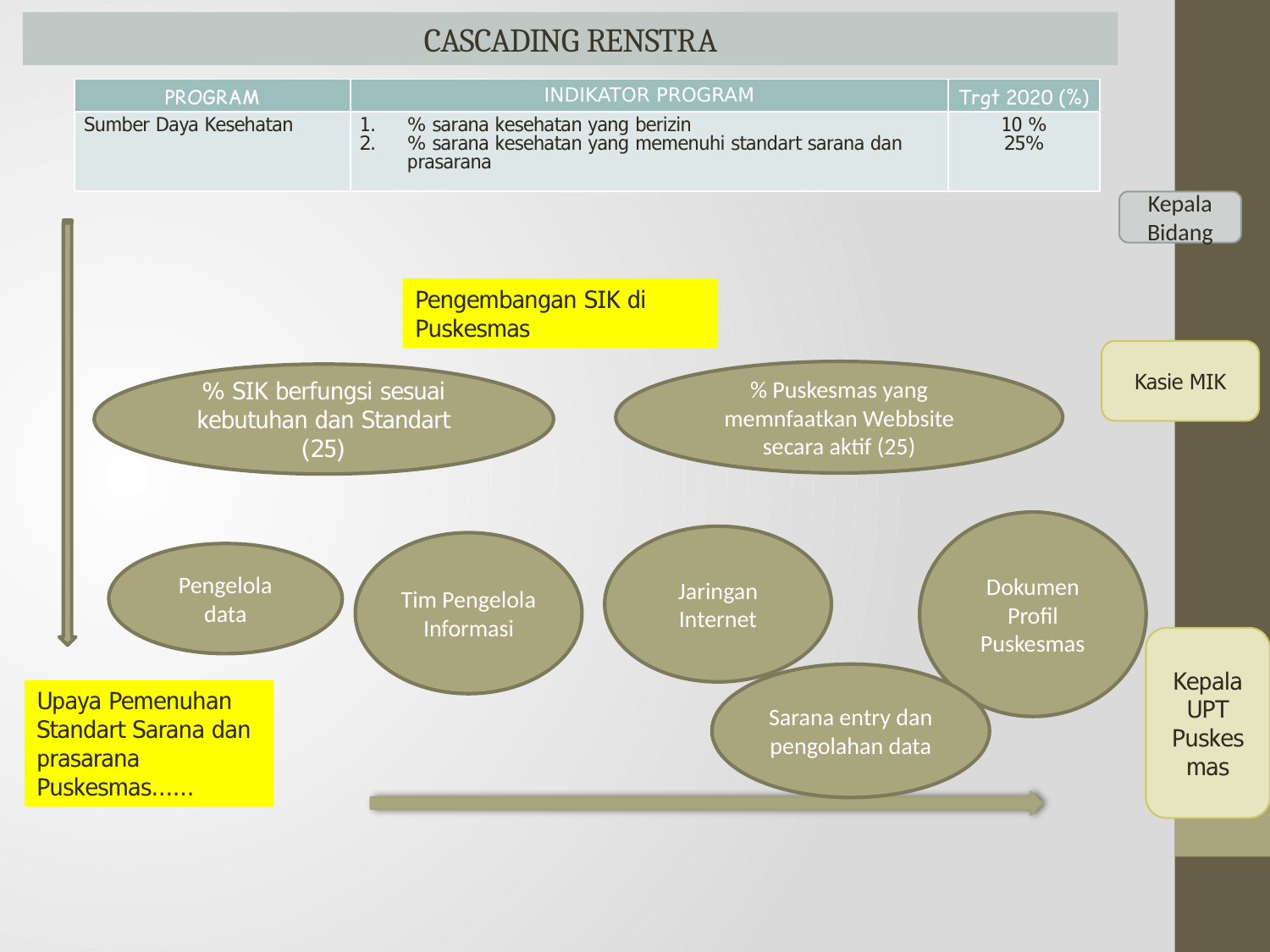

# CASCADING RENSTRA
| PROGRAM | INDIKATOR PROGRAM | Trgt 2020 (%) |
| --- | --- | --- |
| Sumber Daya Kesehatan | % sarana kesehatan yang berizin % sarana kesehatan yang memenuhi standart sarana dan prasarana | 10 % 25% |

Kepala Bidang

Pengembangan SIK di Puskesmas
Kasie MIK
% Puskesmas yang memnfaatkan Webbsite secara aktif (25)
% SIK berfungsi sesuai kebutuhan dan Standart (25)

Dokumen Profil Puskesmas
Jaringan Internet

Tim Pengelola Informasi
Pengelola data
Kepala
UPT Puskesmas
Sarana entry dan pengolahan data
Upaya Pemenuhan Standart Sarana dan prasarana Puskesmas......